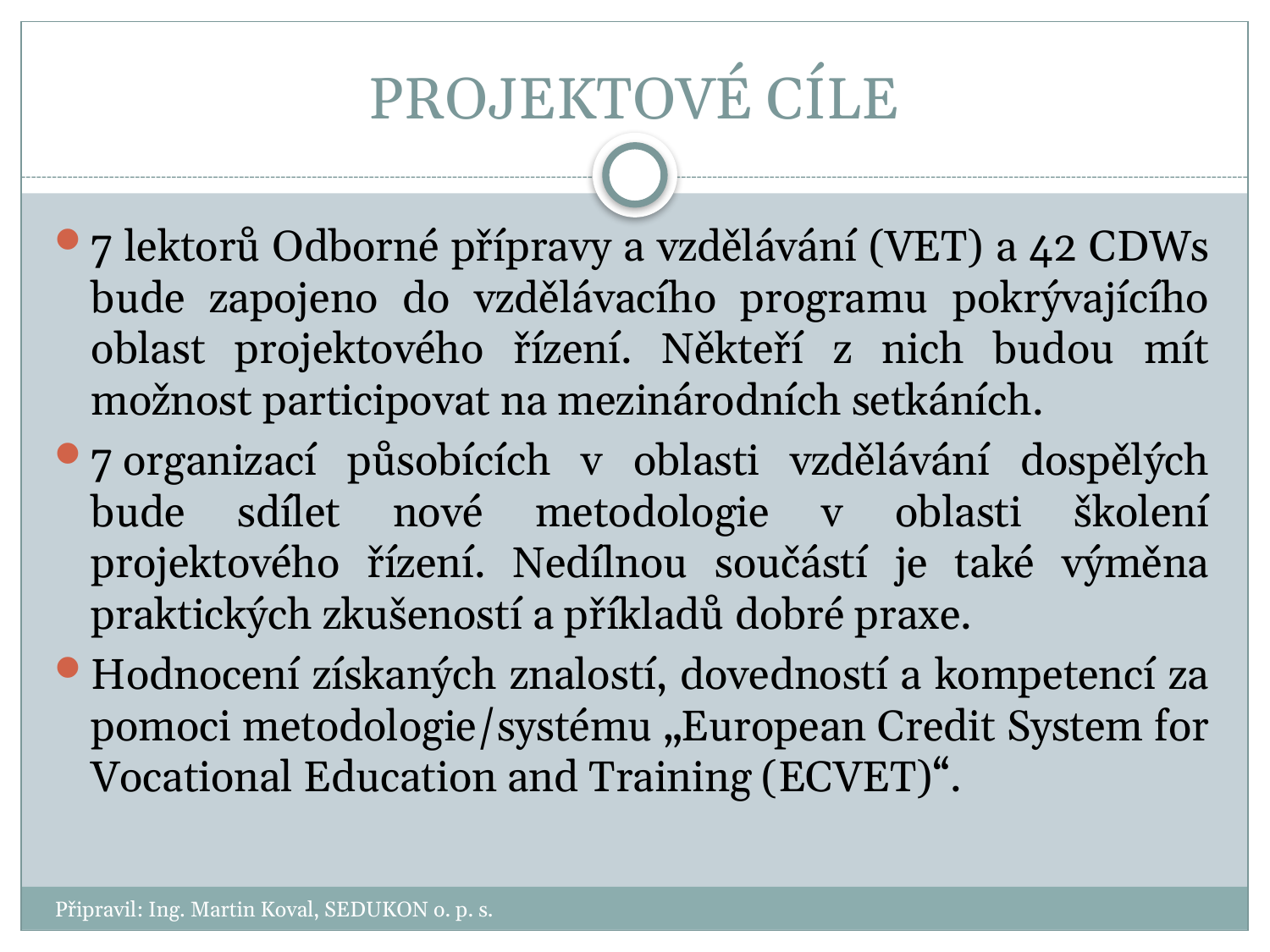

# PROJEKTOVÉ CÍLE
7 lektorů Odborné přípravy a vzdělávání (VET) a 42 CDWs bude zapojeno do vzdělávacího programu pokrývajícího oblast projektového řízení. Někteří z nich budou mít možnost participovat na mezinárodních setkáních.
7 organizací působících v oblasti vzdělávání dospělých bude sdílet nové metodologie v oblasti školení projektového řízení. Nedílnou součástí je také výměna praktických zkušeností a příkladů dobré praxe.
Hodnocení získaných znalostí, dovedností a kompetencí za pomoci metodologie/systému „European Credit System for Vocational Education and Training (ECVET)“.

Připravil: Ing. Martin Koval, SEDUKON o. p. s.